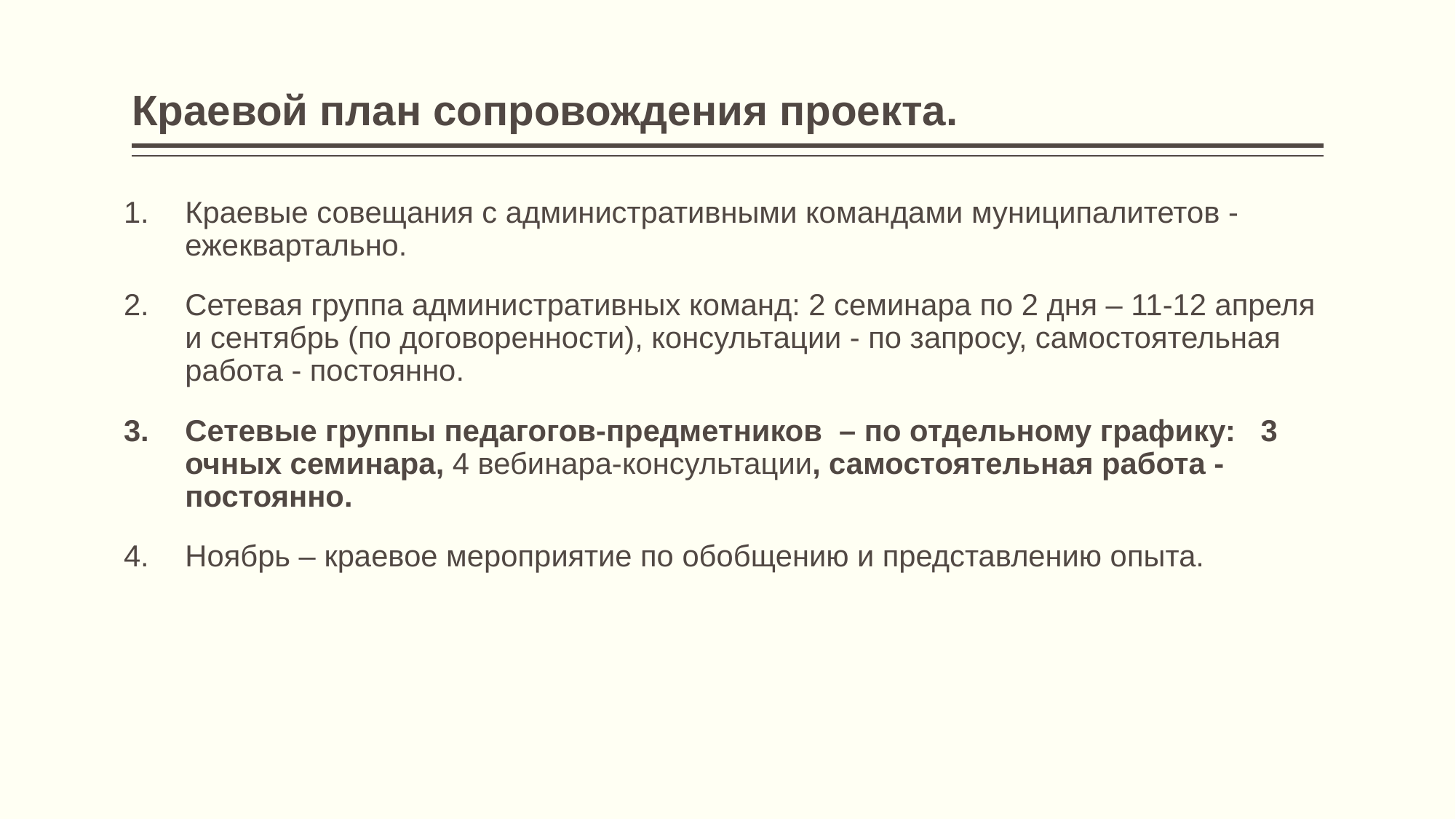

# Краевой план сопровождения проекта.
Краевые совещания с административными командами муниципалитетов - ежеквартально.
Сетевая группа административных команд: 2 семинара по 2 дня – 11-12 апреля и сентябрь (по договоренности), консультации - по запросу, самостоятельная работа - постоянно.
Сетевые группы педагогов-предметников  – по отдельному графику:   3 очных семинара, 4 вебинара-консультации, самостоятельная работа - постоянно.
Ноябрь – краевое мероприятие по обобщению и представлению опыта.